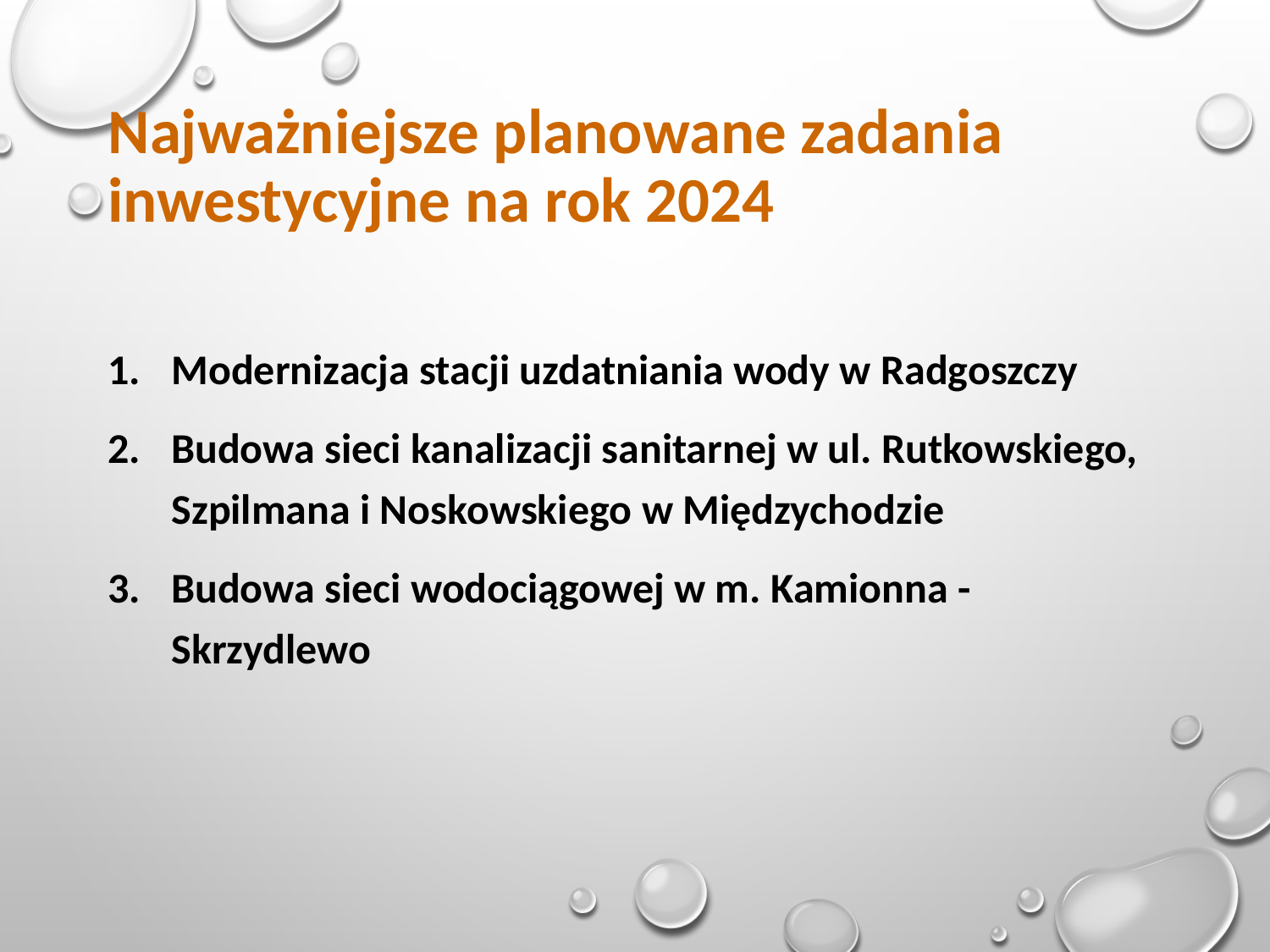

# Najważniejsze planowane zadania inwestycyjne na rok 2024
Modernizacja stacji uzdatniania wody w Radgoszczy
Budowa sieci kanalizacji sanitarnej w ul. Rutkowskiego, Szpilmana i Noskowskiego w Międzychodzie
Budowa sieci wodociągowej w m. Kamionna - Skrzydlewo